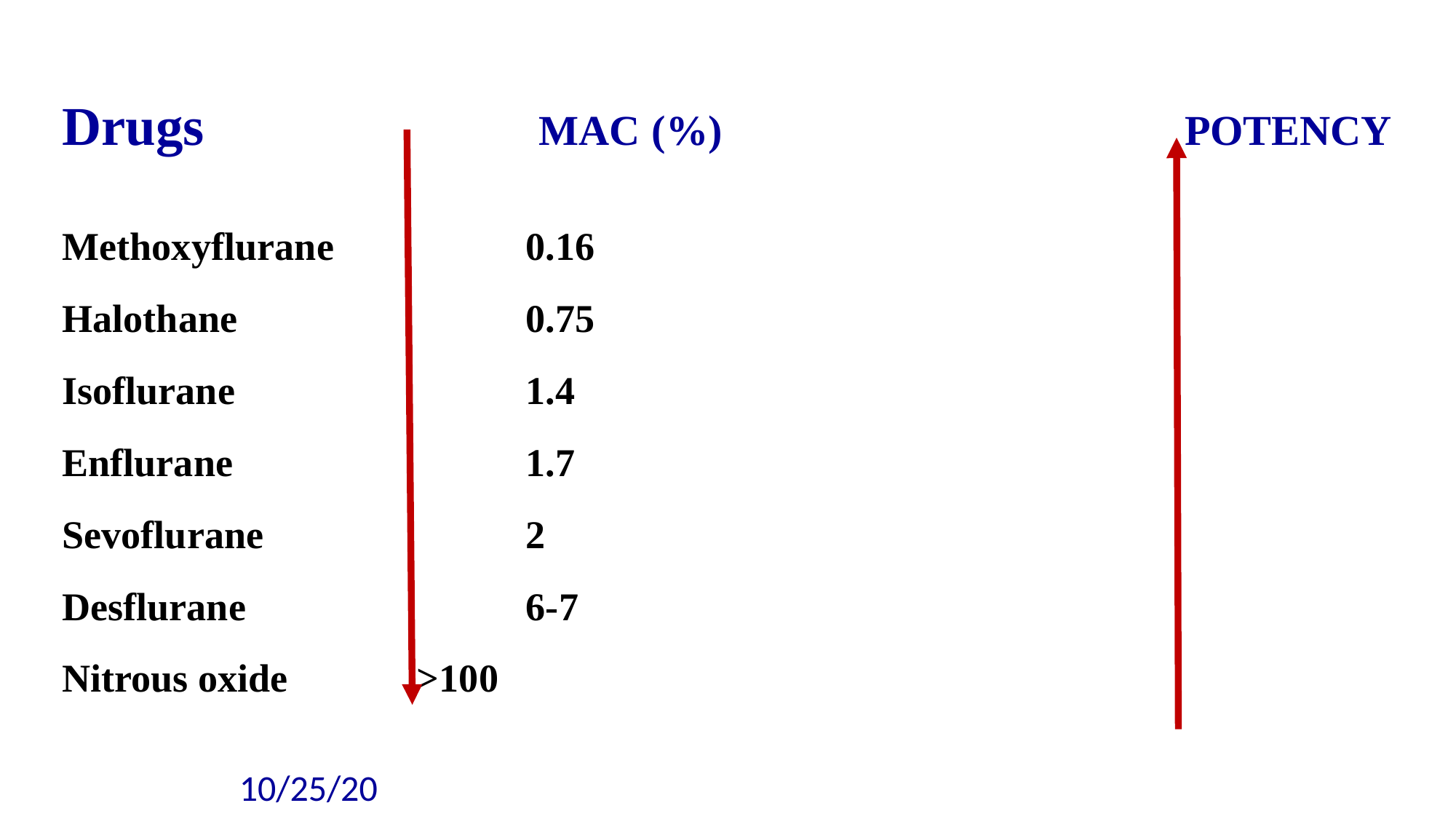

Drugs           	         MAC (%)                                       POTENCY
Methoxyflurane 		0.16
Halothane 			0.75
Isoflurane 			1.4
Enflurane 			1.7
Sevoflurane 			2
Desflurane 			6-7
Nitrous oxide		>100

10/25/20